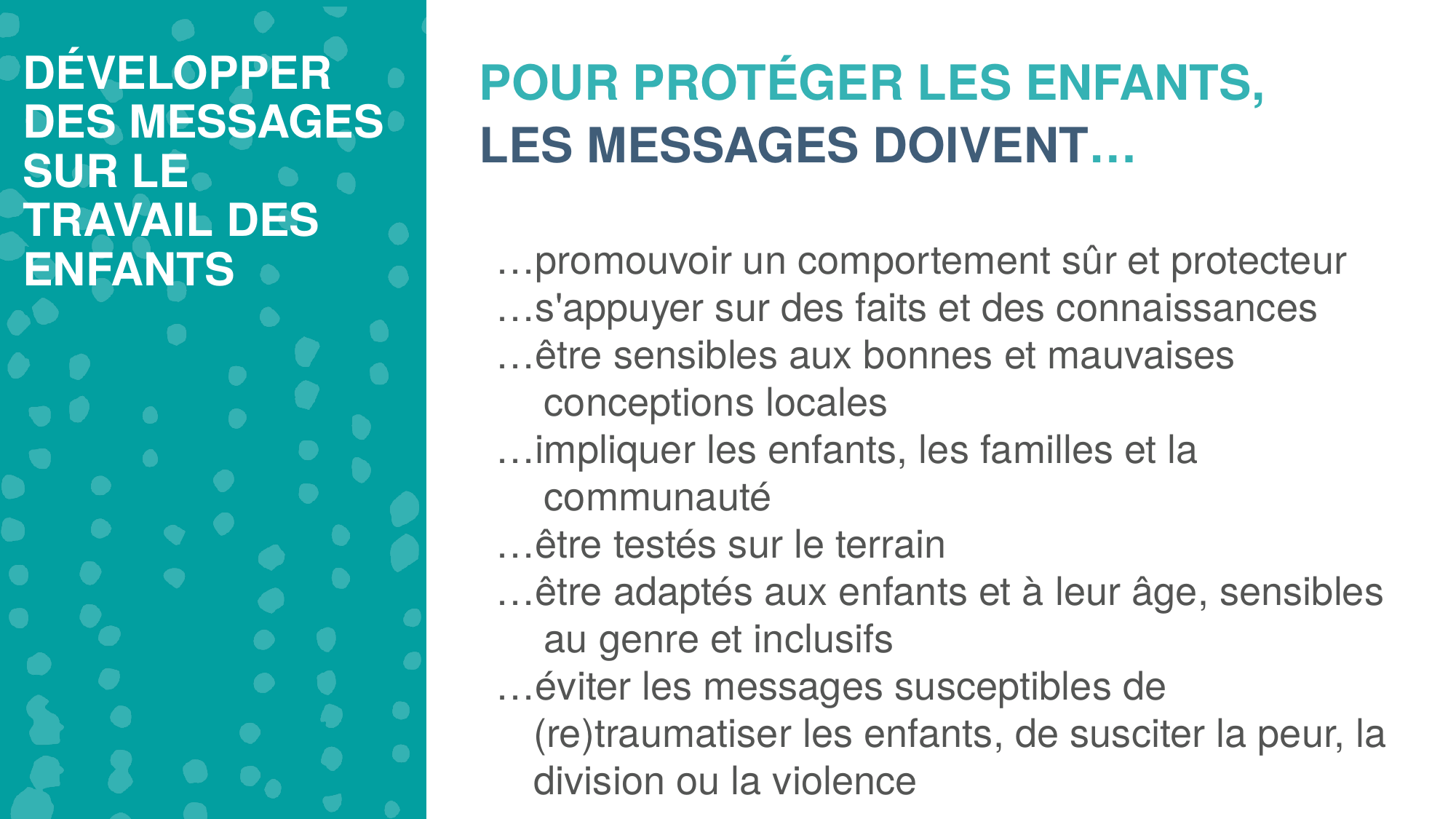

POUR PROTÉGER LES ENFANTS,
LES MESSAGES DOIVENT…

DÉVELOPPER DES MESSAGES SUR LE TRAVAIL DES ENFANTS
…promouvoir un comportement sûr et protecteur
…s'appuyer sur des faits et des connaissances
…être sensibles aux bonnes et mauvaises conceptions locales
…impliquer les enfants, les familles et la communauté
…être testés sur le terrain
…être adaptés aux enfants et à leur âge, sensibles au genre et inclusifs
…éviter les messages susceptibles de (re)traumatiser les enfants, de susciter la peur, la division ou la violence